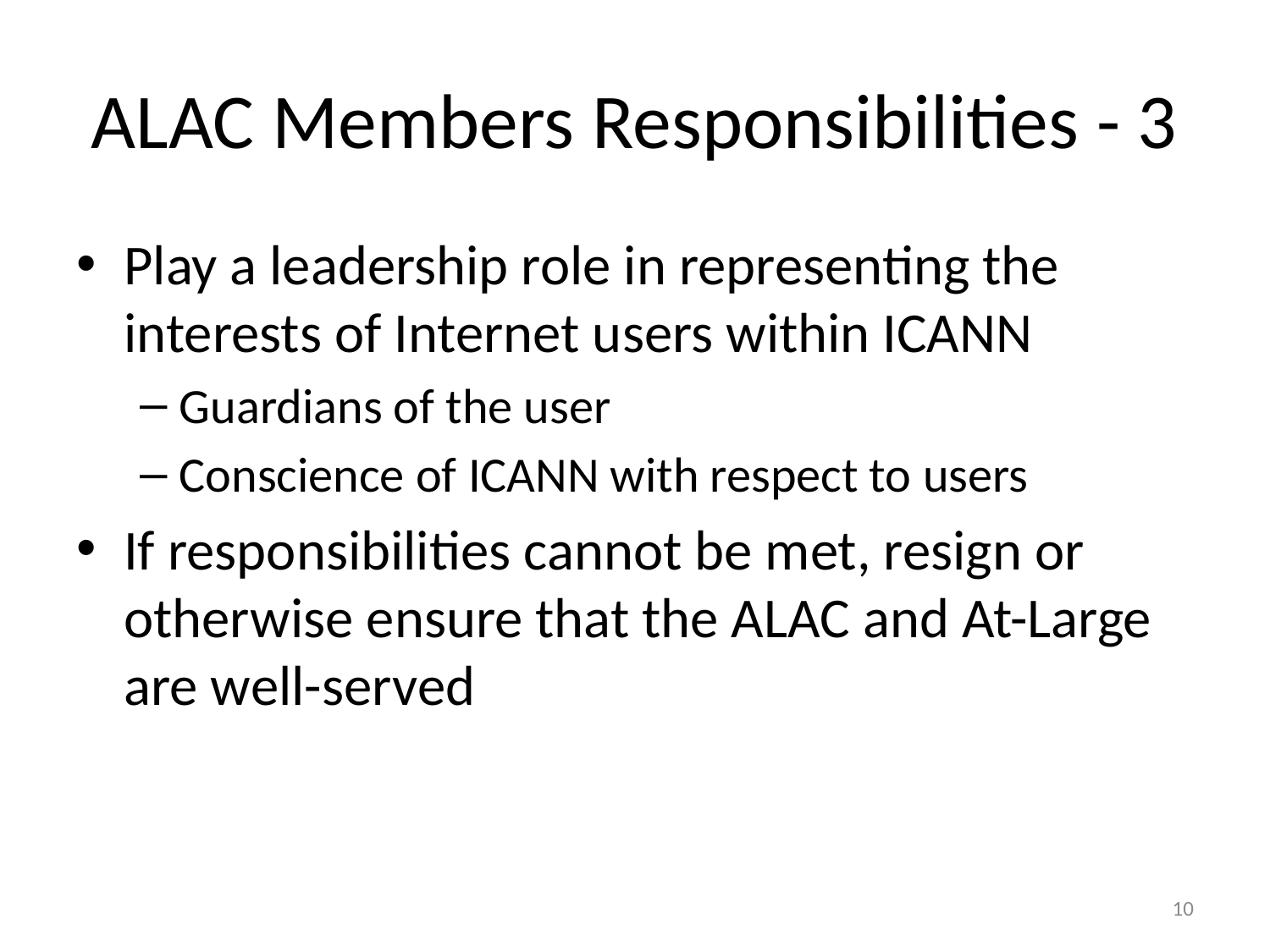

# ALAC Members Responsibilities - 3
Play a leadership role in representing the interests of Internet users within ICANN
Guardians of the user
Conscience of ICANN with respect to users
If responsibilities cannot be met, resign or otherwise ensure that the ALAC and At-Large are well-served
10